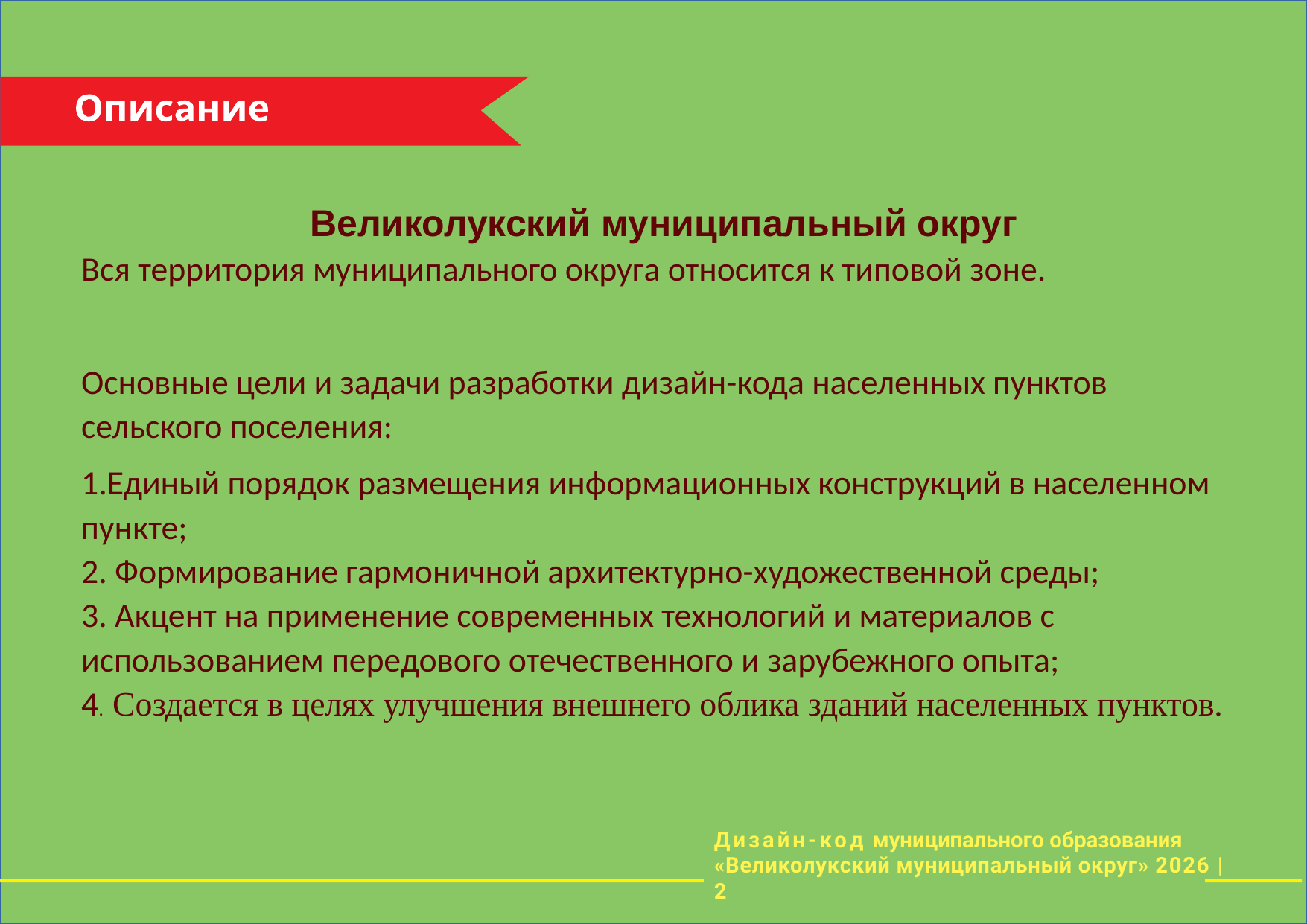

Великолукский муниципальный округ
Вся территория муниципального округа относится к типовой зоне.

Основные цели и задачи разработки дизайн-кода населенных пунктов сельского поселения:
1.Единый порядок размещения информационных конструкций в населенном пункте;
2. Формирование гармоничной архитектурно-художественной среды;
3. Акцент на применение современных технологий и материалов с использованием передового отечественного и зарубежного опыта;
4.  Создается в целях улучшения внешнего облика зданий населенных пунктов.
Дизайн-код муниципального образования «Великолукский муниципальный округ» 2026 | 2